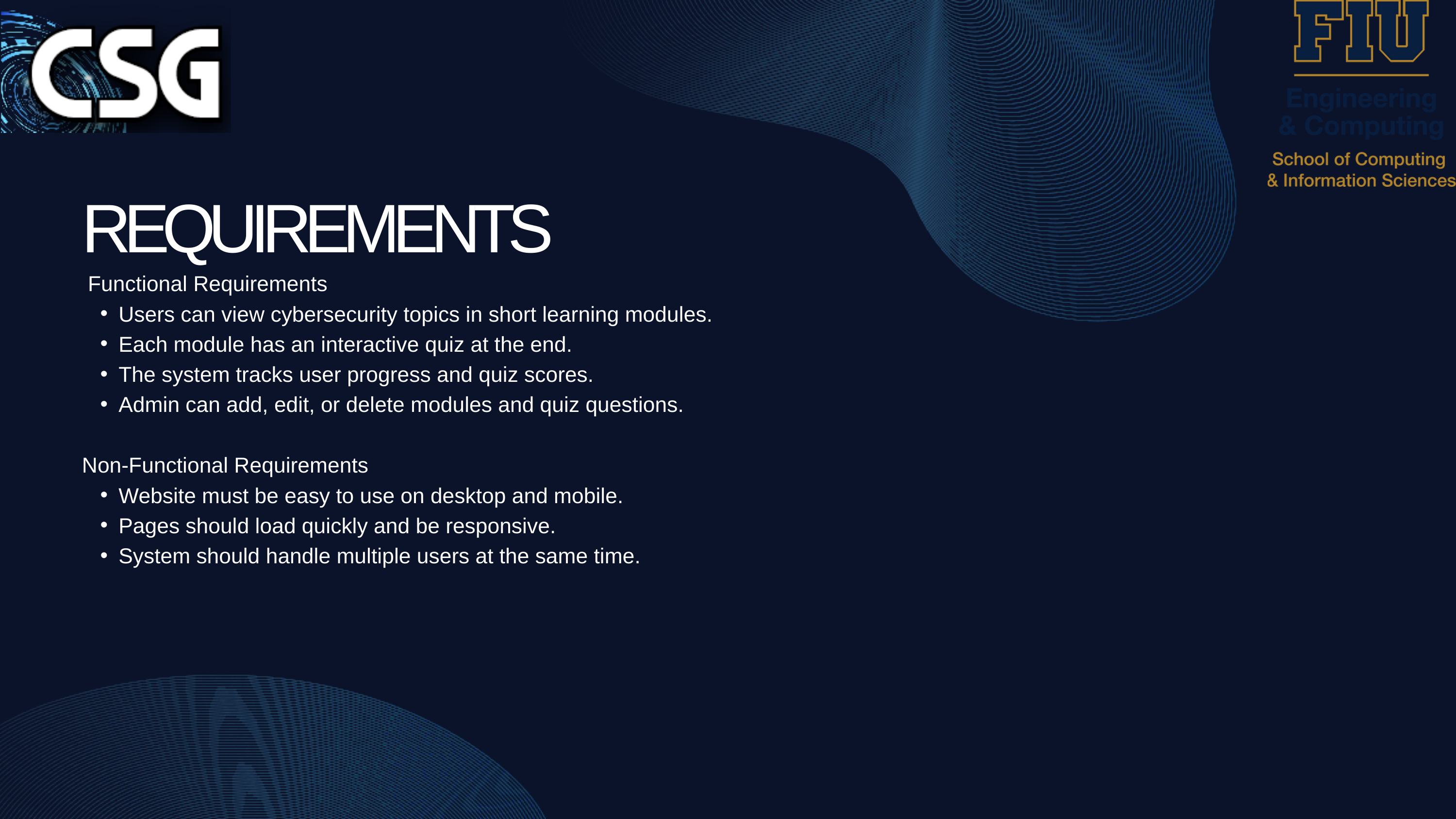

REQUIREMENTS
 Functional Requirements
Users can view cybersecurity topics in short learning modules.
Each module has an interactive quiz at the end.
The system tracks user progress and quiz scores.
Admin can add, edit, or delete modules and quiz questions.

Non-Functional Requirements
Website must be easy to use on desktop and mobile.
Pages should load quickly and be responsive.
System should handle multiple users at the same time.